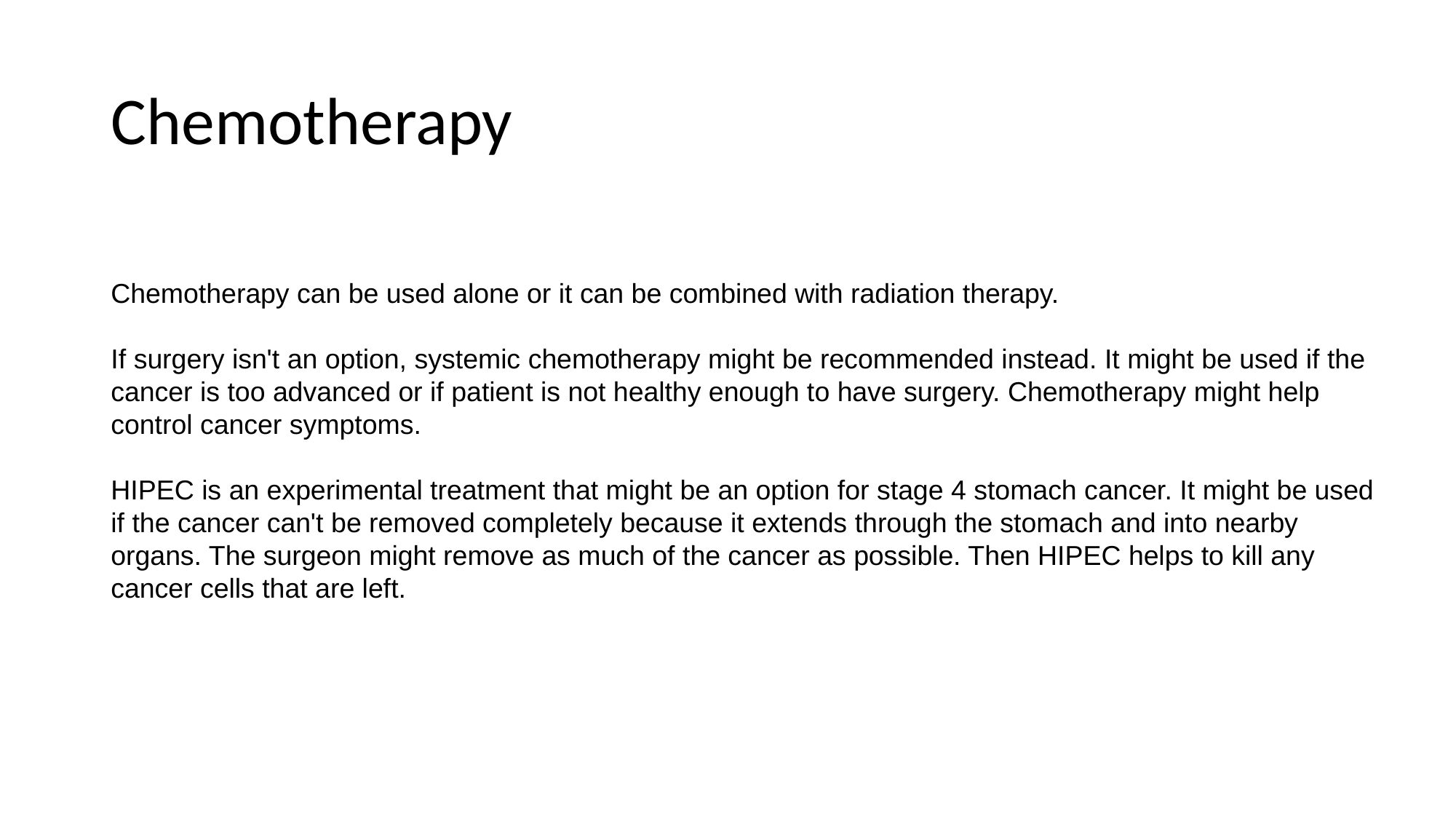

# Chemotherapy

Chemotherapy can be used alone or it can be combined with radiation therapy.

If surgery isn't an option, systemic chemotherapy might be recommended instead. It might be used if the cancer is too advanced or if patient is not healthy enough to have surgery. Chemotherapy might help control cancer symptoms.

HIPEC is an experimental treatment that might be an option for stage 4 stomach cancer. It might be used if the cancer can't be removed completely because it extends through the stomach and into nearby organs. The surgeon might remove as much of the cancer as possible. Then HIPEC helps to kill any cancer cells that are left.